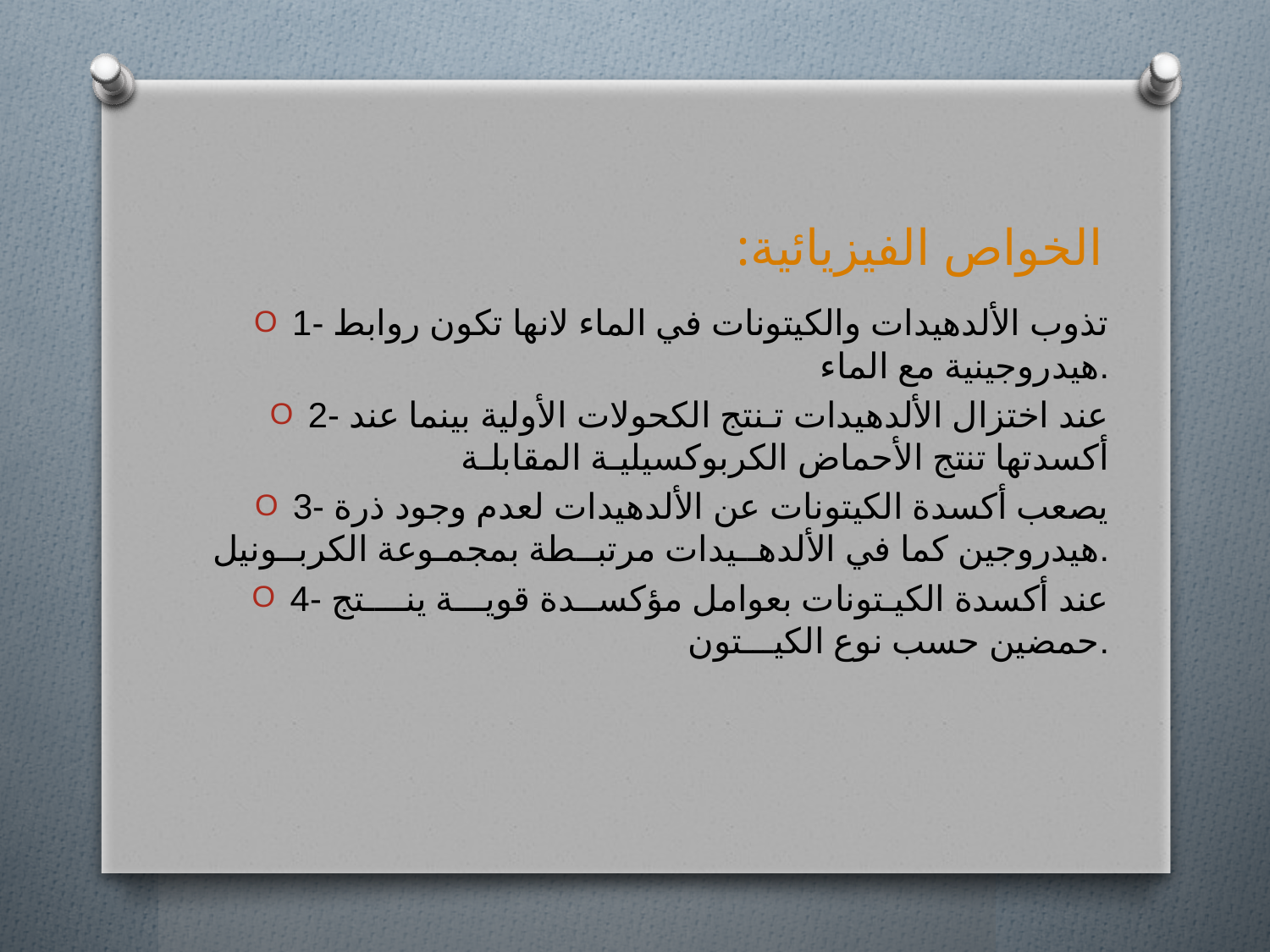

# الخواص الفيزيائية:
1- تذوب الألدهيدات والكيتونات في الماء لانها تكون روابط هيدروجينية مع الماء.
2- عند اختزال الألدهيدات تـنتج الكحولات الأولية بينما عند أكسدتها تنتج الأحماض الكربوكسيليـة المقابلـة
3- يصعب أكسدة الكيتونات عن الألدهيدات لعدم وجود ذرة هيدروجين كما في الألدهــيدات مرتبــطة بمجمـوعة الكربــونيل.
4- عند أكسدة الكيـتونات بعوامل مؤكســدة قويـــة ينــــتج حمضين حسب نوع الكيـــتون.